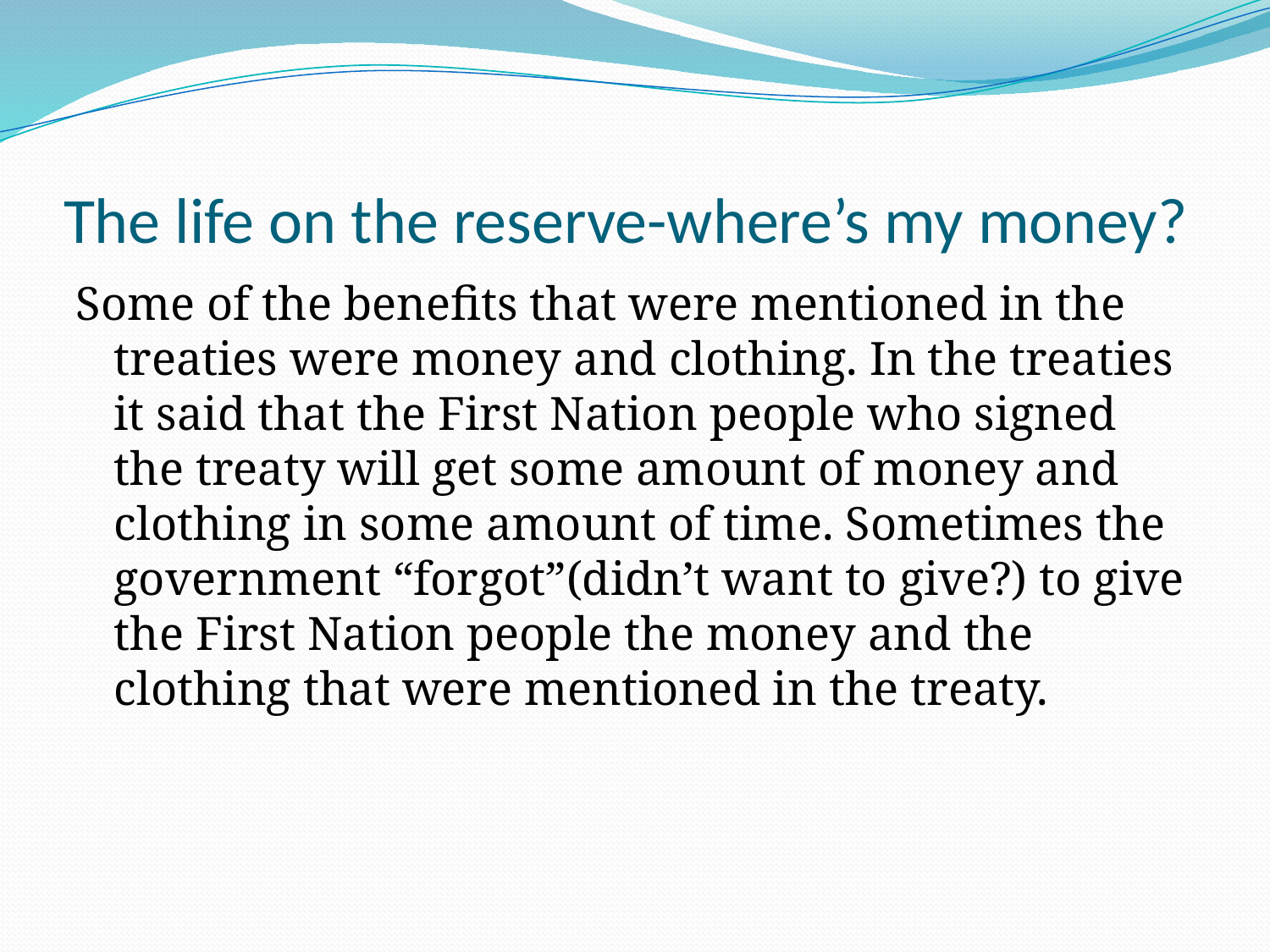

# The life on the reserve-where’s my money?
Some of the benefits that were mentioned in the treaties were money and clothing. In the treaties it said that the First Nation people who signed the treaty will get some amount of money and clothing in some amount of time. Sometimes the government “forgot”(didn’t want to give?) to give the First Nation people the money and the clothing that were mentioned in the treaty.